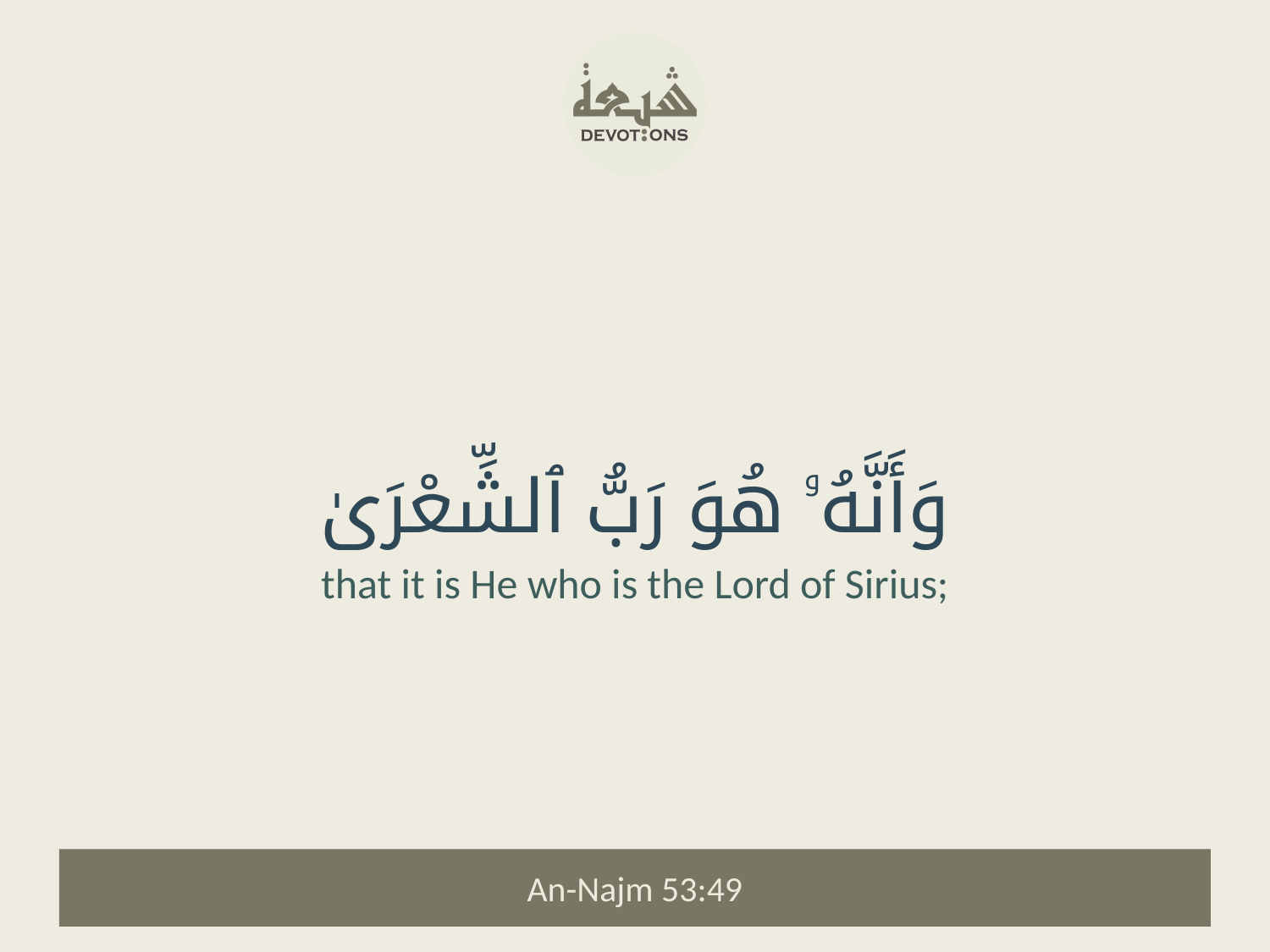

وَأَنَّهُۥ هُوَ رَبُّ ٱلشِّعْرَىٰ
that it is He who is the Lord of Sirius;
An-Najm 53:49